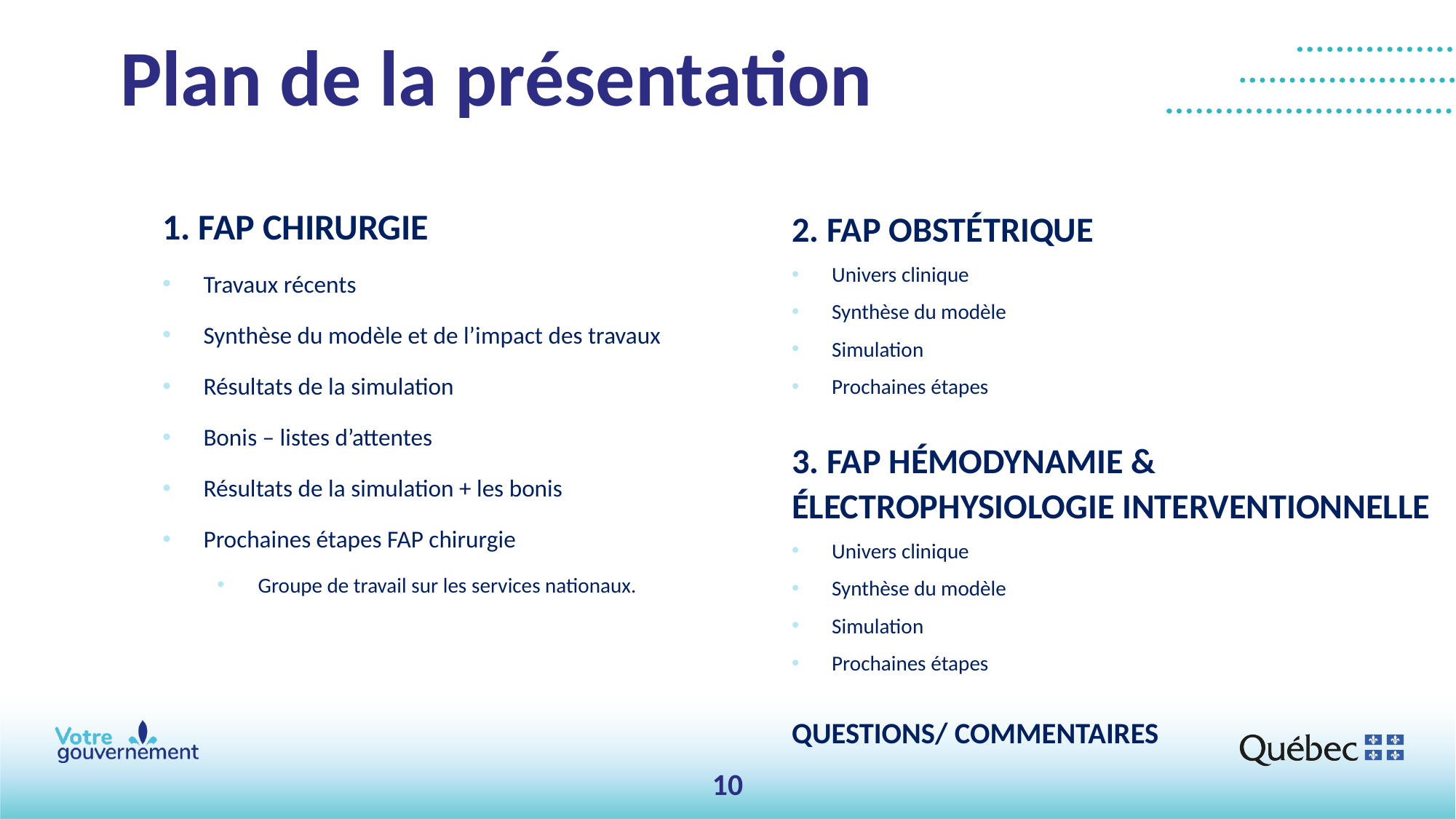

# Plan de la présentation
1. FAP chirurgie
Travaux récents
Synthèse du modèle et de l’impact des travaux
Résultats de la simulation
Bonis – listes d’attentes
Résultats de la simulation + les bonis
Prochaines étapes FAP chirurgie
Groupe de travail sur les services nationaux.
2. FAP obstétrique
Univers clinique
Synthèse du modèle
Simulation
Prochaines étapes

3. FAP hémodynamie & électrophysiologie interventionnelle
Univers clinique
Synthèse du modèle
Simulation
Prochaines étapes

Questions/ commentaires

10